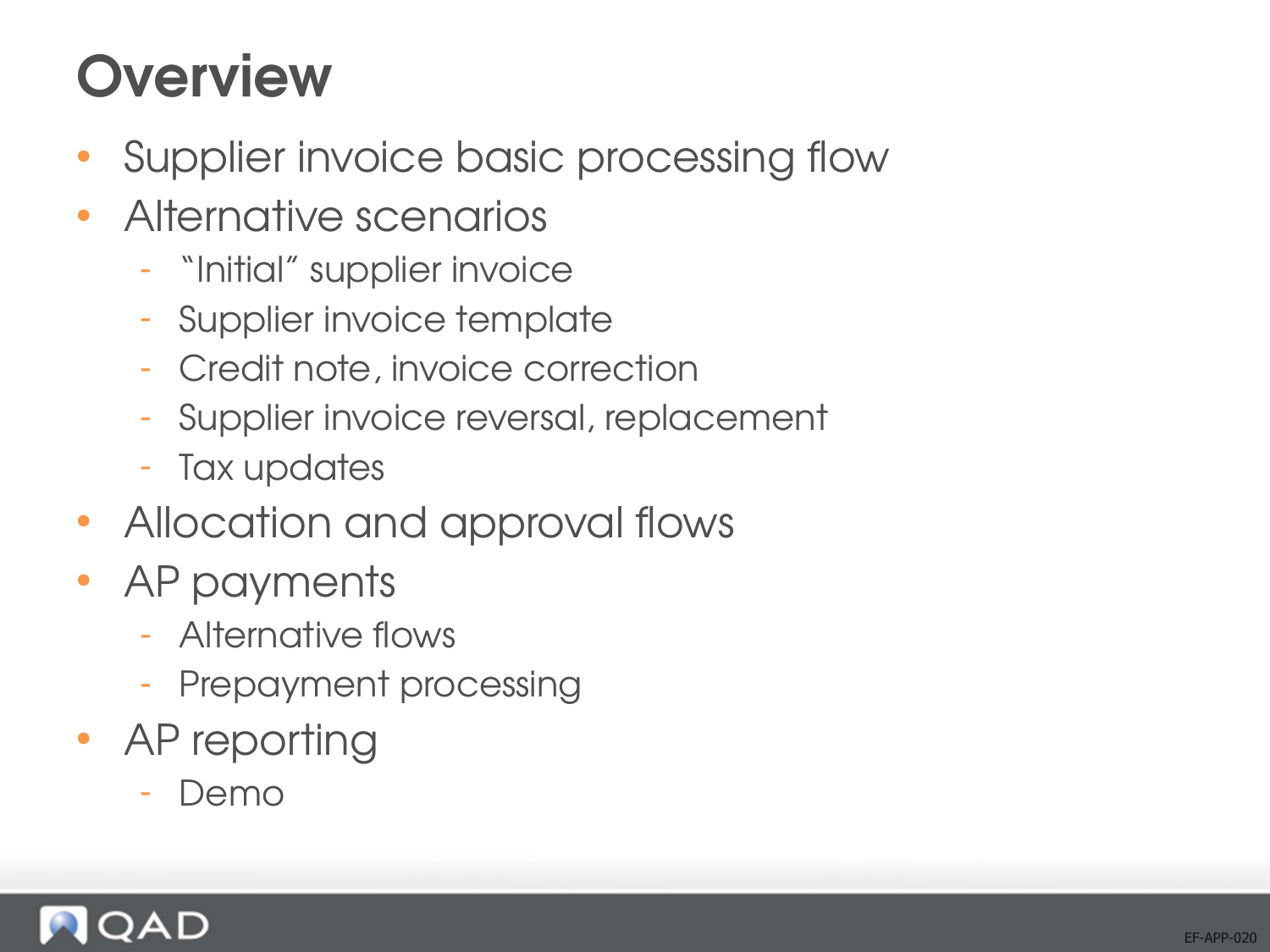

# Overview
Supplier invoice basic processing flow
Alternative scenarios
“Initial” supplier invoice
Supplier invoice template
Credit note, invoice correction
Supplier invoice reversal, replacement
Tax updates
Allocation and approval flows
AP payments
Alternative flows
Prepayment processing
AP reporting
Demo
EF-APP-020